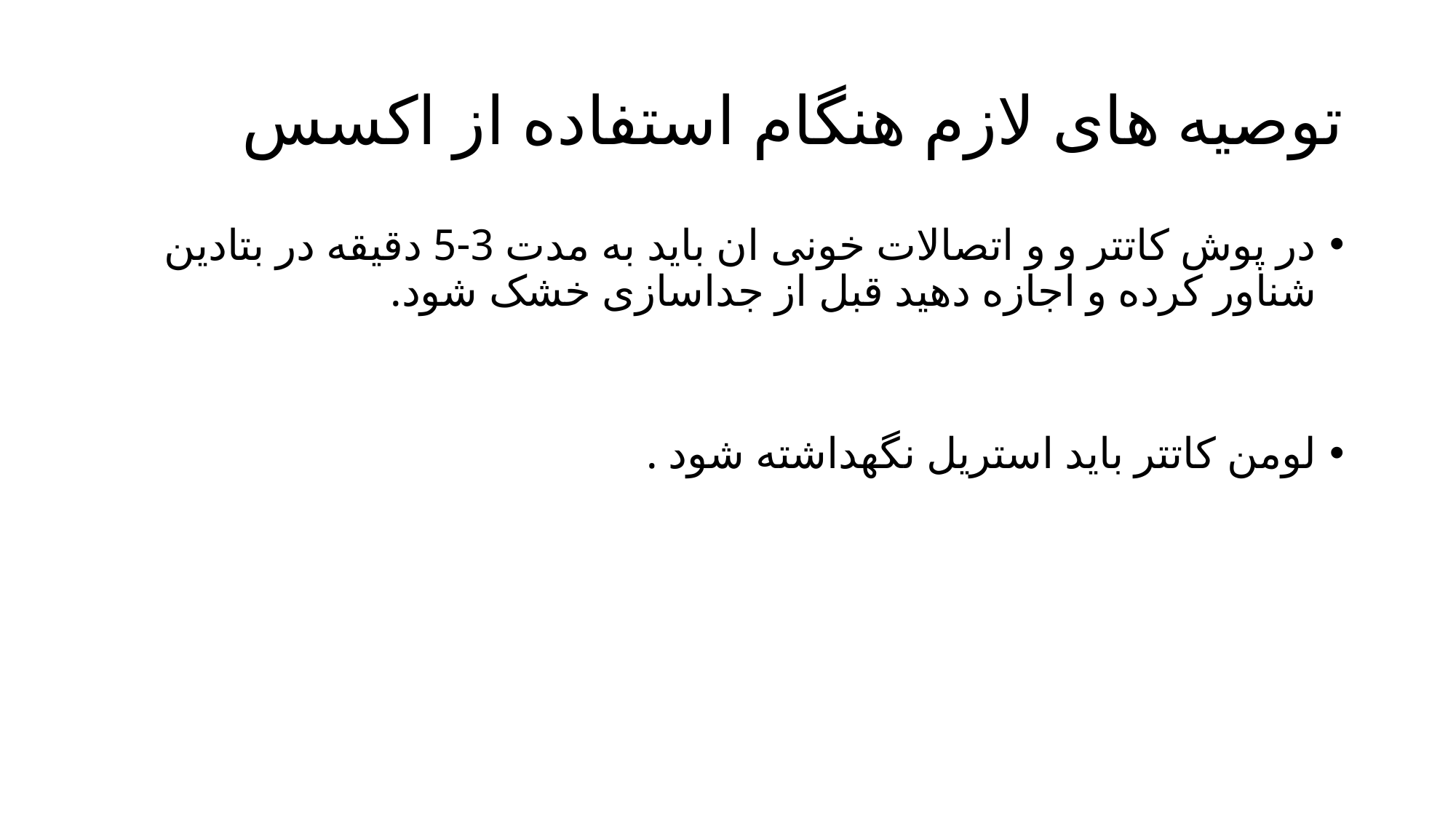

# توصیه های لازم هنگام استفاده از اکسس
در پوش کاتتر و و اتصالات خونی ان باید به مدت 3-5 دقیقه در بتادین شناور کرده و اجازه دهید قبل از جداسازی خشک شود.

لومن کاتتر باید استریل نگهداشته شود .